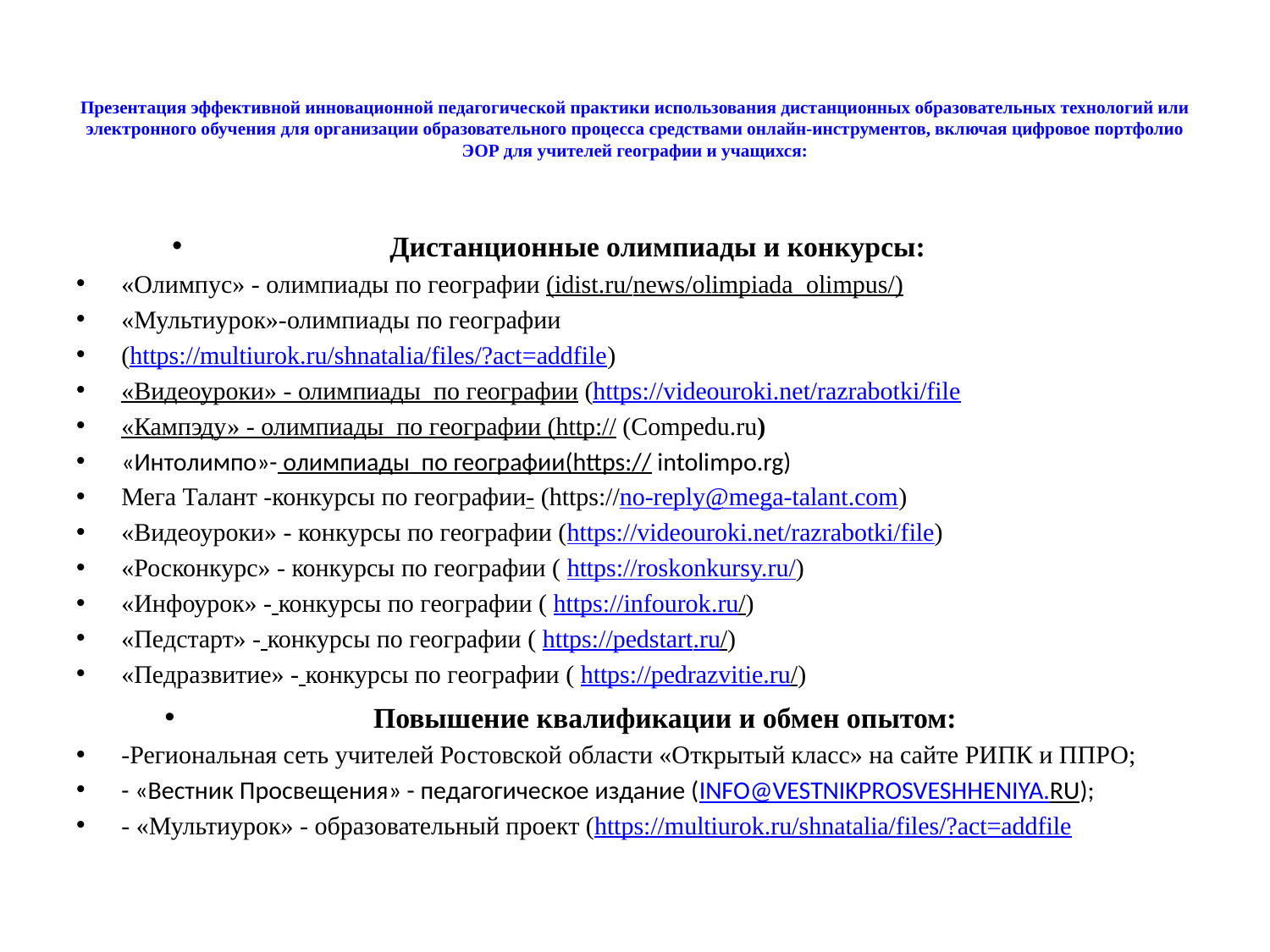

# Презентация эффективной инновационной педагогической практики использования дистанционных образовательных технологий или электронного обучения для организации образовательного процесса средствами онлайн-инструментов, включая цифровое портфолио ЭОР для учителей географии и учащихся:
Дистанционные олимпиады и конкурсы:
«Олимпус» - олимпиады по географии (idist.ru/news/olimpiada_olimpus/)
«Мультиурок»-олимпиады по географии
(https://multiurok.ru/shnatalia/files/?act=addfile)
«Видеоуроки» - олимпиады  по географии (https://videouroki.net/razrabotki/file
«Кампэду» - олимпиады  по географии (http:// (Compedu.ru)
«Интолимпо»- олимпиады  по географии(https:// intolimpo.rg)
Мега Талант -конкурсы по географии- (https://no-reply@mega-talant.com)
«Видеоуроки» - конкурсы по географии (https://videouroki.net/razrabotki/file)
«Росконкурс» - конкурсы по географии ( https://roskonkursy.ru/)
«Инфоурок» - конкурсы по географии ( https://infourok.ru/)
«Педстарт» - конкурсы по географии ( https://pedstart.ru/)
«Педразвитие» - конкурсы по географии ( https://pedrazvitie.ru/)
Повышение квалификации и обмен опытом:
-Региональная сеть учителей Ростовской области «Открытый класс» на сайте РИПК и ППРО;
- «Вестник Просвещения» - педагогическое издание (INFO@VESTNIKPROSVESHHENIYA.RU);
- «Мультиурок» - образовательный проект (https://multiurok.ru/shnatalia/files/?act=addfile